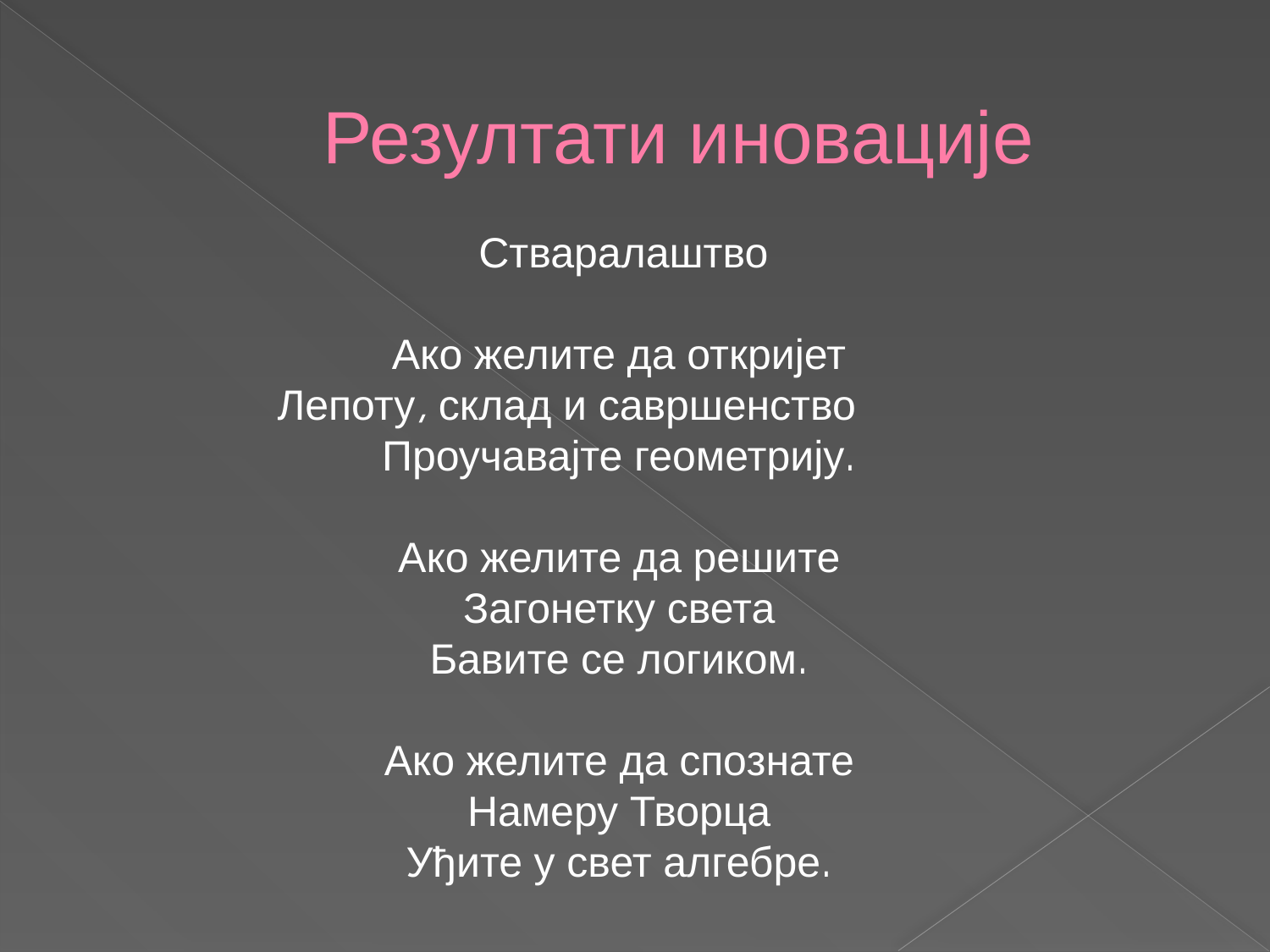

# Резултати иновације
 Стваралаштво

Ако желите да откријет
Лепоту, склад и савршенство
Проучавајте геометрију.

Ако желите да решите
Загонетку света
Бавите се логиком.

Ако желите да спознате
Намеру Творца
Уђите у свет алгебре.